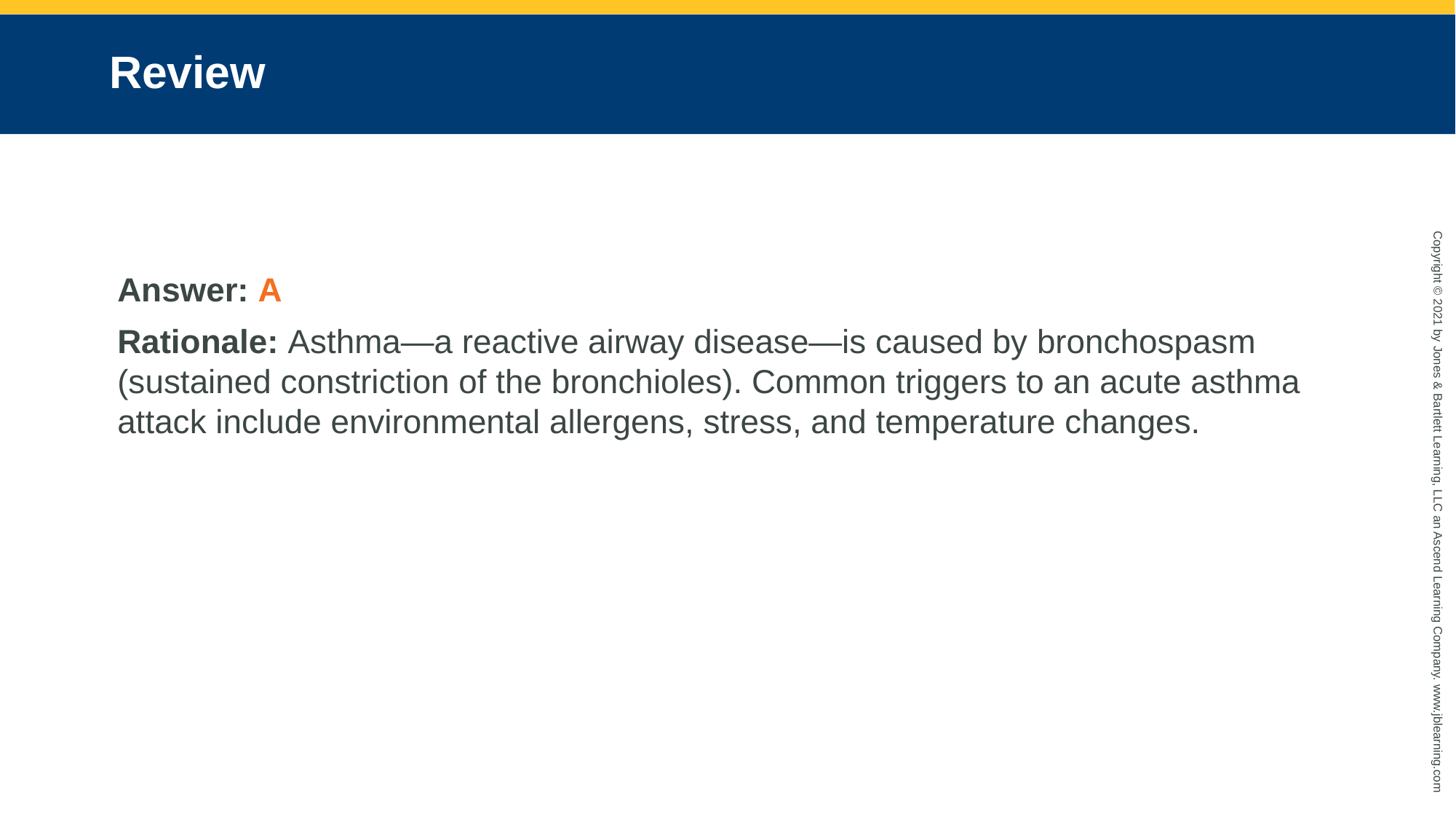

# Review
Answer: A
Rationale: Asthma—a reactive airway disease—is caused by bronchospasm (sustained constriction of the bronchioles). Common triggers to an acute asthma attack include environmental allergens, stress, and temperature changes.